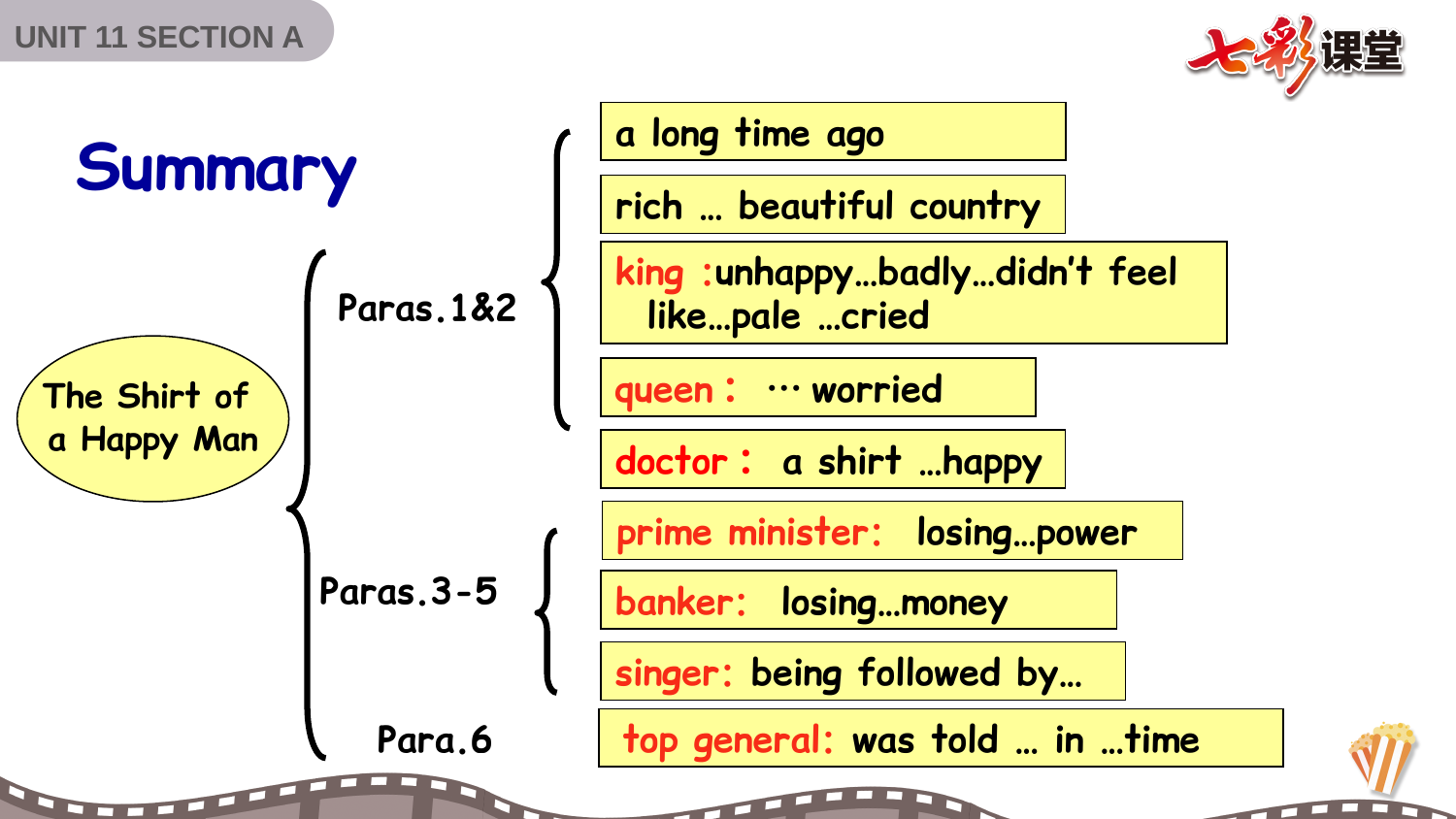

a long time ago
Summary

rich … beautiful country
king :unhappy…badly…didn’t feel     like…pale …cried

Paras.1&2
The Shirt of
a Happy Man
queen： …worried
doctor：a shirt …happy
prime minister:  losing…power

Paras.3-5
banker:  losing…money
singer: being followed by…
 top general: was told … in …time
Para.6